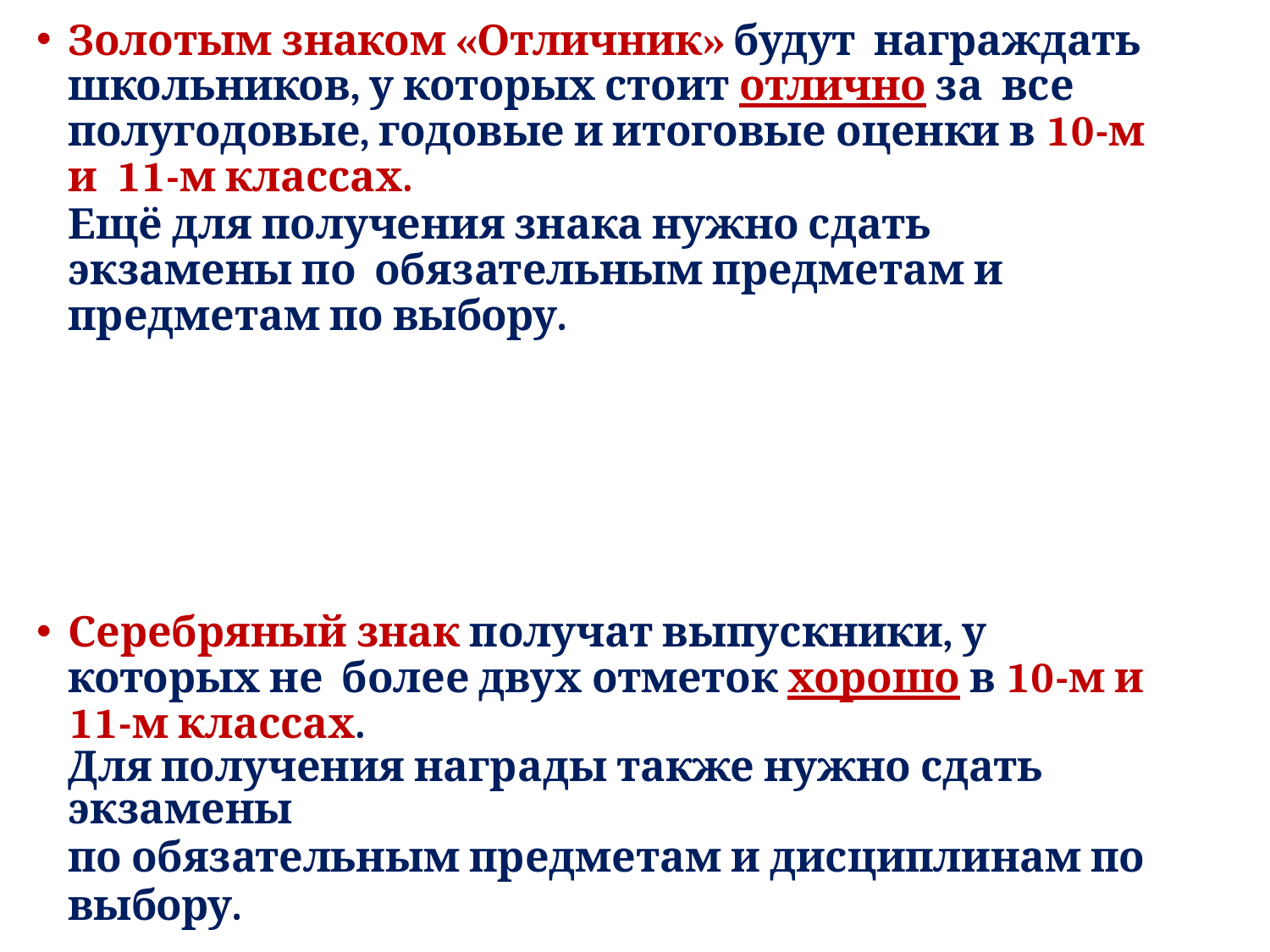

Золотым знаком «Отличник» будут  награждать школьников, у которых стоит отлично за  все полугодовые, годовые и итоговые оценки в 10-м и  11-м классах.
Ещё для получения знака нужно сдать экзамены по  обязательным предметам и предметам по выбору.
Серебряный знак получат выпускники, у которых не  более двух отметок хорошо в 10-м и 11-м классах.
Для получения награды также нужно сдать экзамены
по обязательным предметам и дисциплинам по выбору.